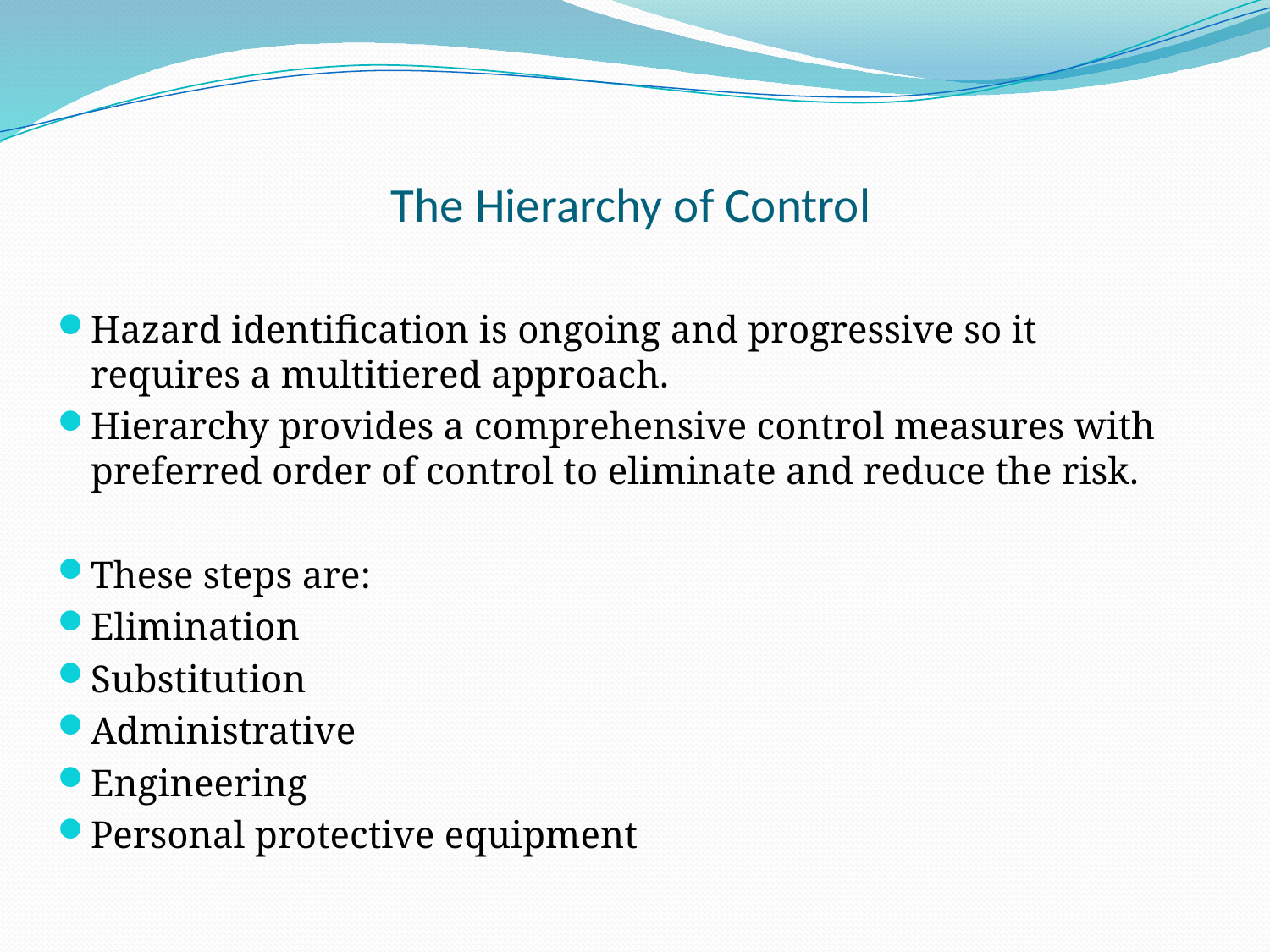

# The Hierarchy of Control

Hazard identification is ongoing and progressive so it requires a multitiered approach.
Hierarchy provides a comprehensive control measures with preferred order of control to eliminate and reduce the risk.

These steps are:
Elimination
Substitution
Administrative
Engineering
Personal protective equipment